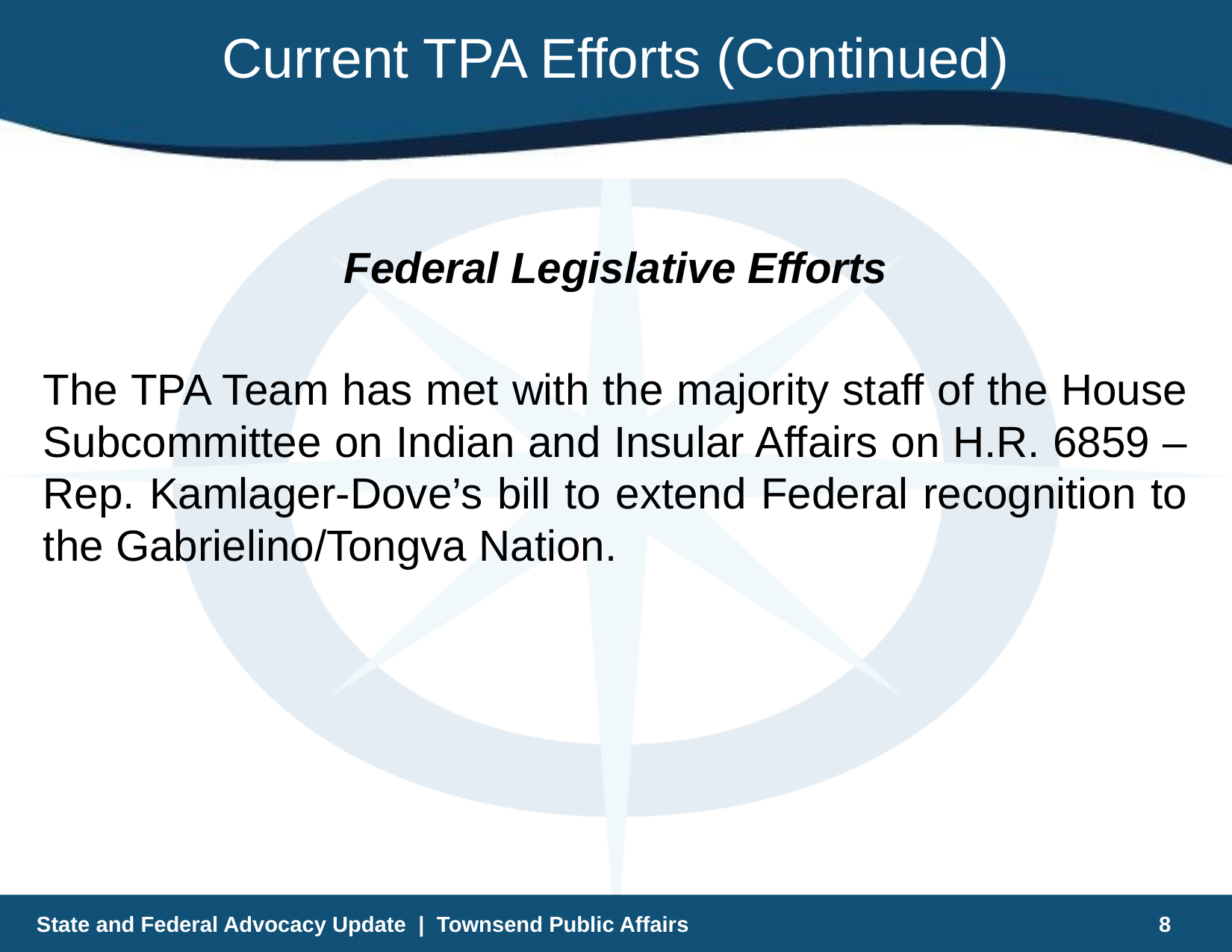

# Current TPA Efforts (Continued)
Federal Legislative Efforts

The TPA Team has met with the majority staff of the House Subcommittee on Indian and Insular Affairs on H.R. 6859 – Rep. Kamlager-Dove’s bill to extend Federal recognition to the Gabrielino/Tongva Nation.
State and Federal Advocacy Update  |  Townsend Public Affairs